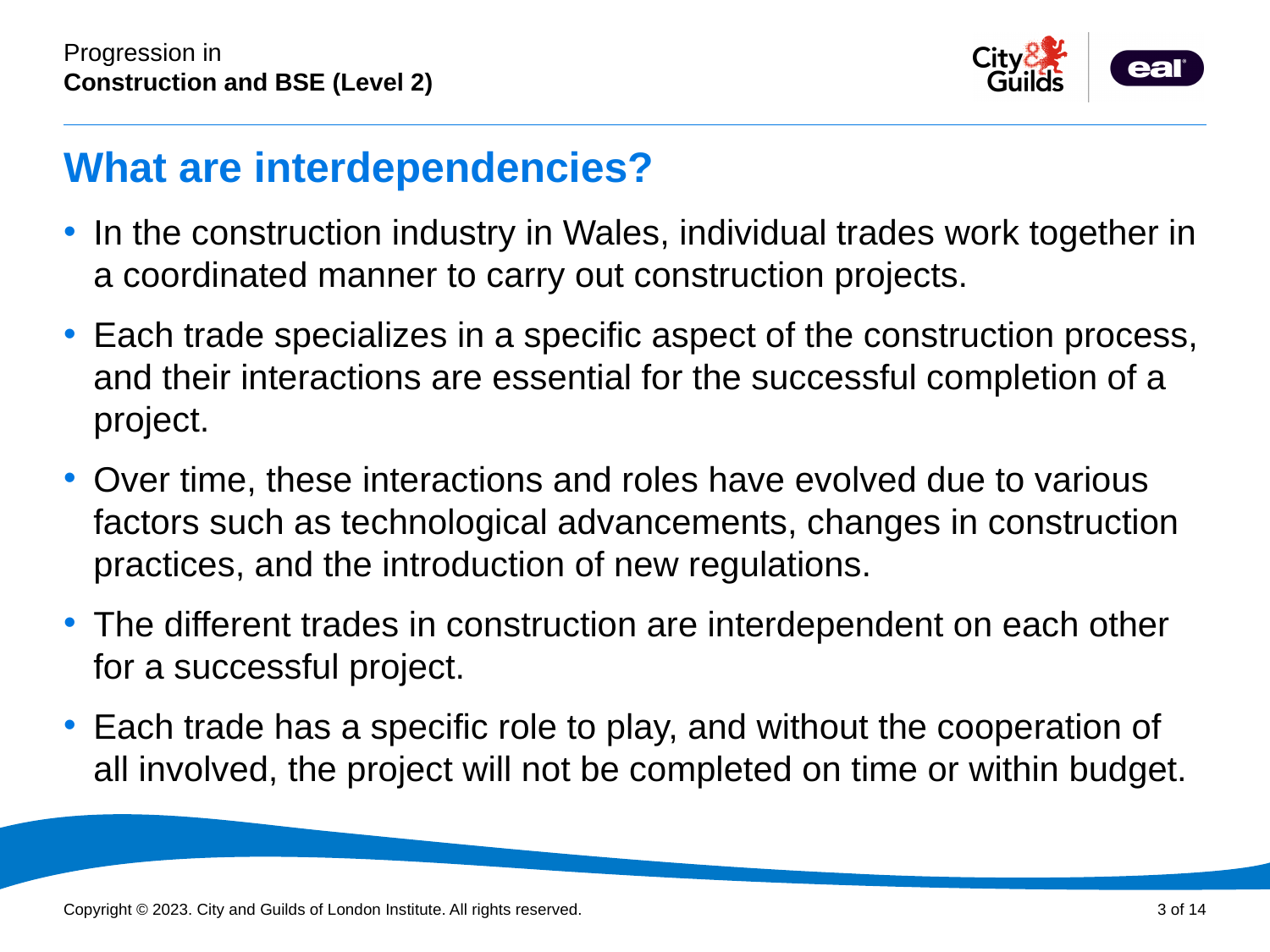

# What are interdependencies?
In the construction industry in Wales, individual trades work together in a coordinated manner to carry out construction projects.
Each trade specializes in a specific aspect of the construction process, and their interactions are essential for the successful completion of a project.
Over time, these interactions and roles have evolved due to various factors such as technological advancements, changes in construction practices, and the introduction of new regulations.
The different trades in construction are interdependent on each other for a successful project.
Each trade has a specific role to play, and without the cooperation of all involved, the project will not be completed on time or within budget.